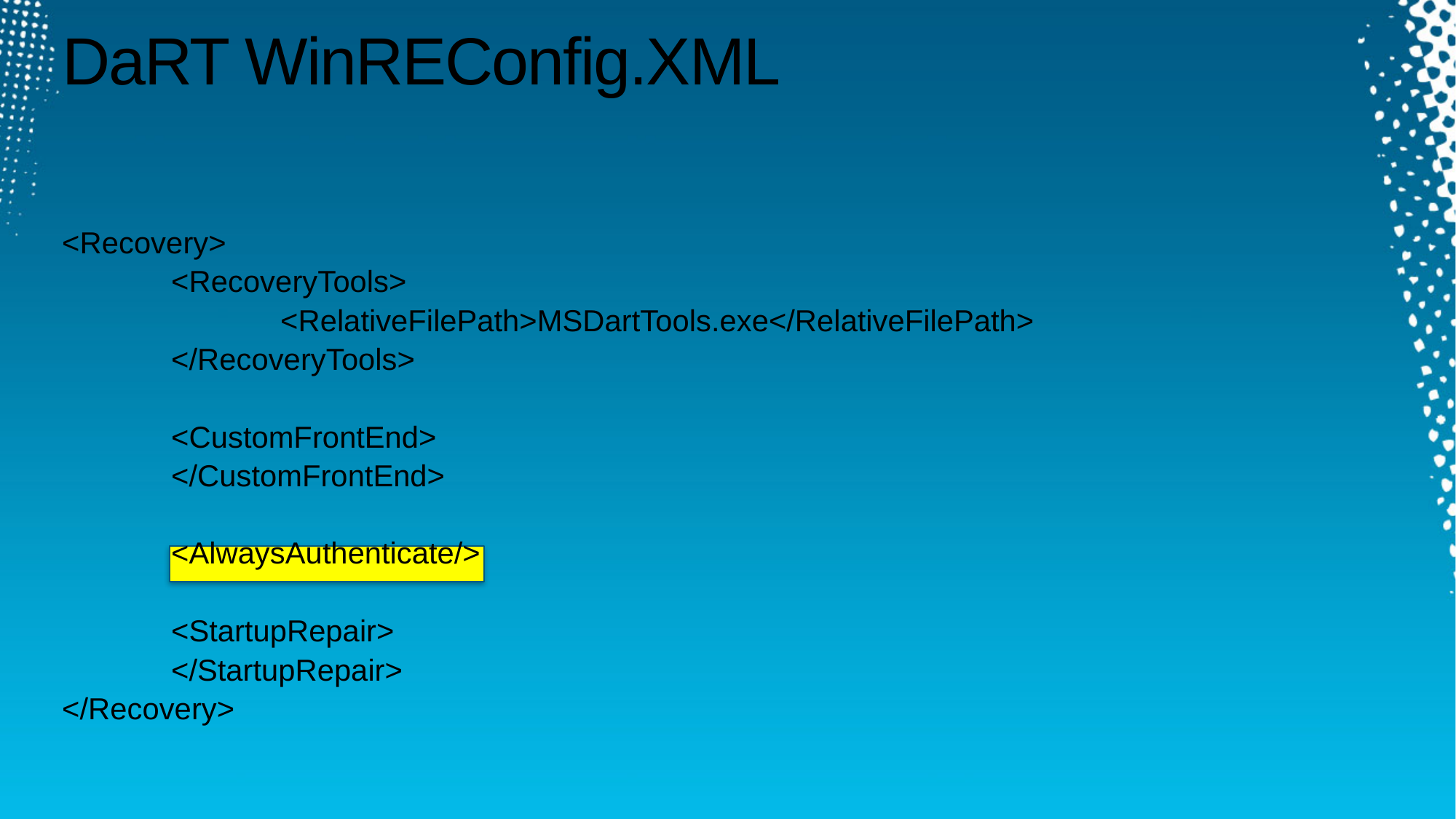

# DaRT WinREConfig.XML
<Recovery>
	<RecoveryTools>
		<RelativeFilePath>MSDartTools.exe</RelativeFilePath>
	</RecoveryTools>

	<CustomFrontEnd>
	</CustomFrontEnd>

	<AlwaysAuthenticate/>

	<StartupRepair>
	</StartupRepair>
</Recovery>